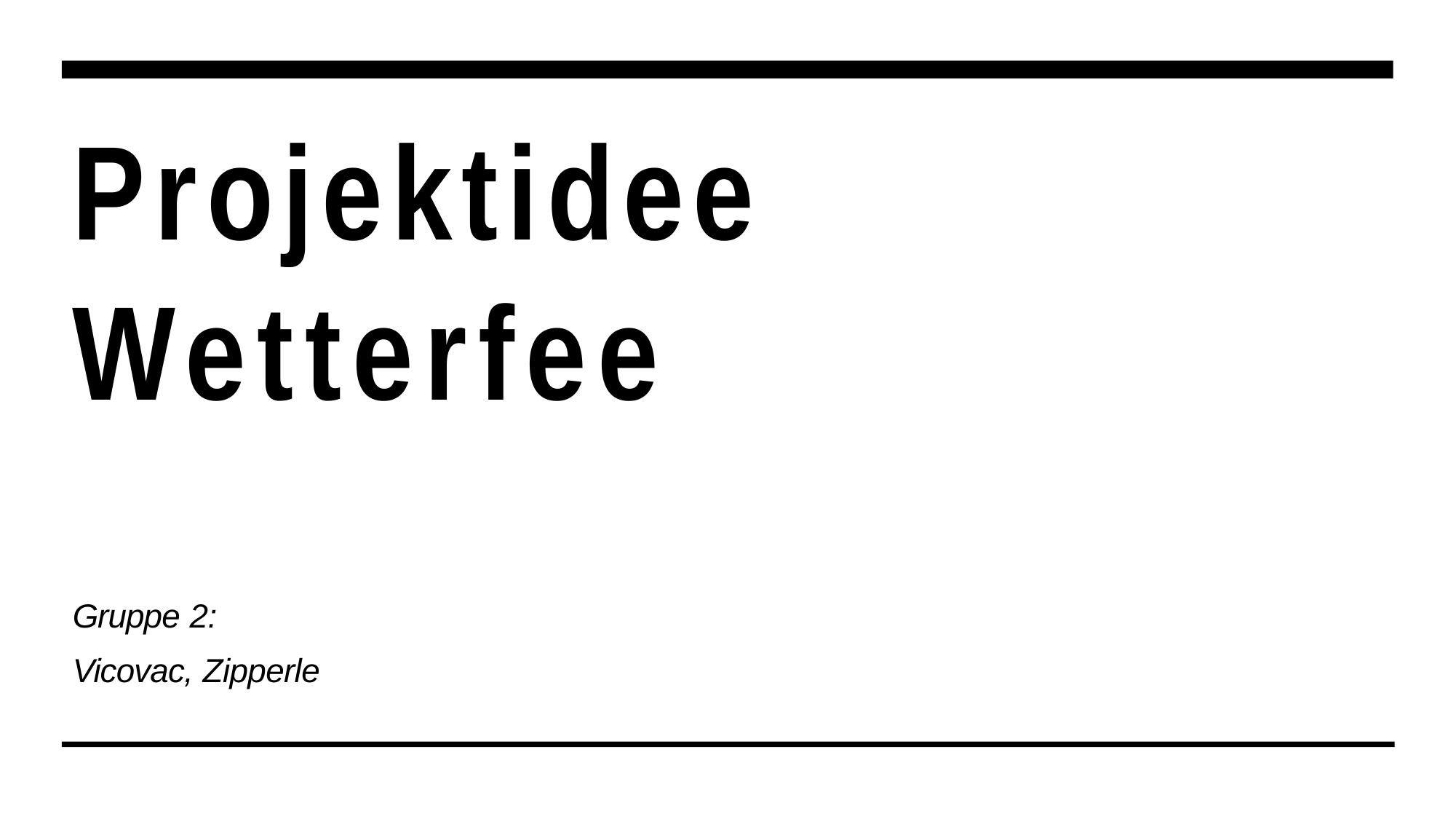

# Projektidee Wetterfee
Gruppe 2: Vicovac, Zipperle